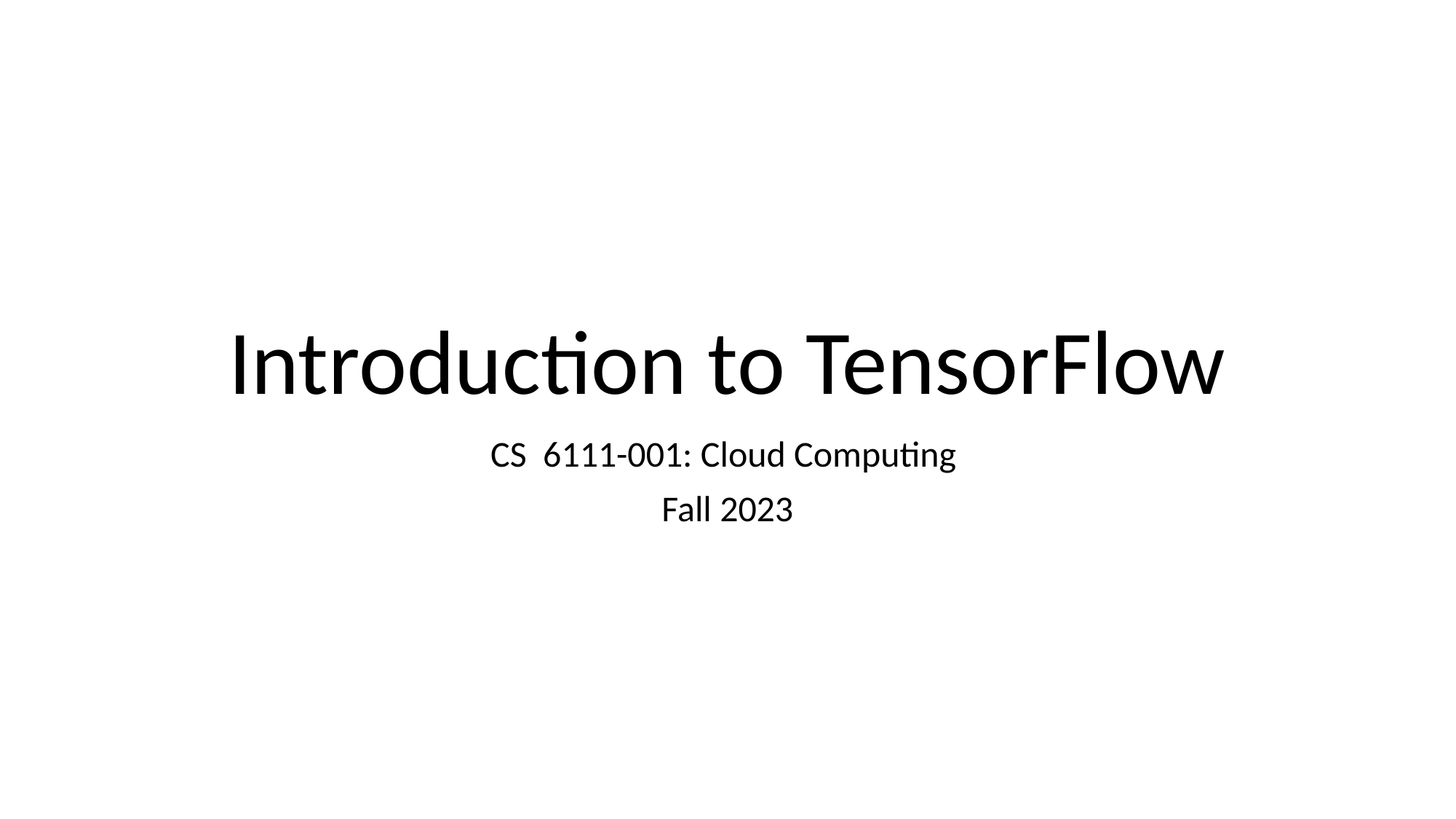

# Introduction to TensorFlow
CS  6111-001: Cloud Computing
Fall 2023